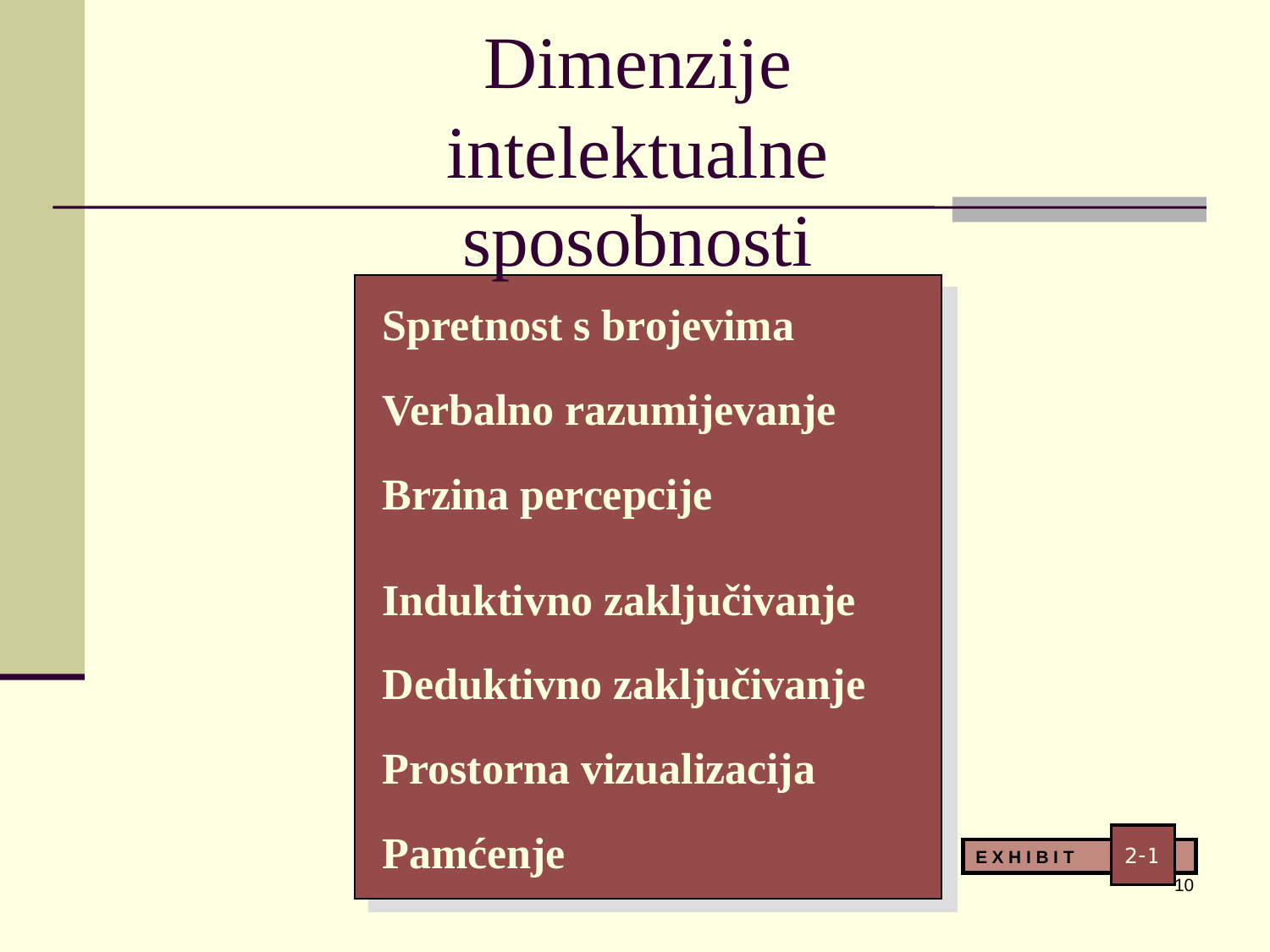

# Dimenzije intelektualne sposobnosti
Spretnost s brojevima

Verbalno razumijevanje

Brzina percepcije

Induktivno zaključivanje

Deduktivno zaključivanje

Prostorna vizualizacija

Pamćenje
2-1
E X H I B I T
10